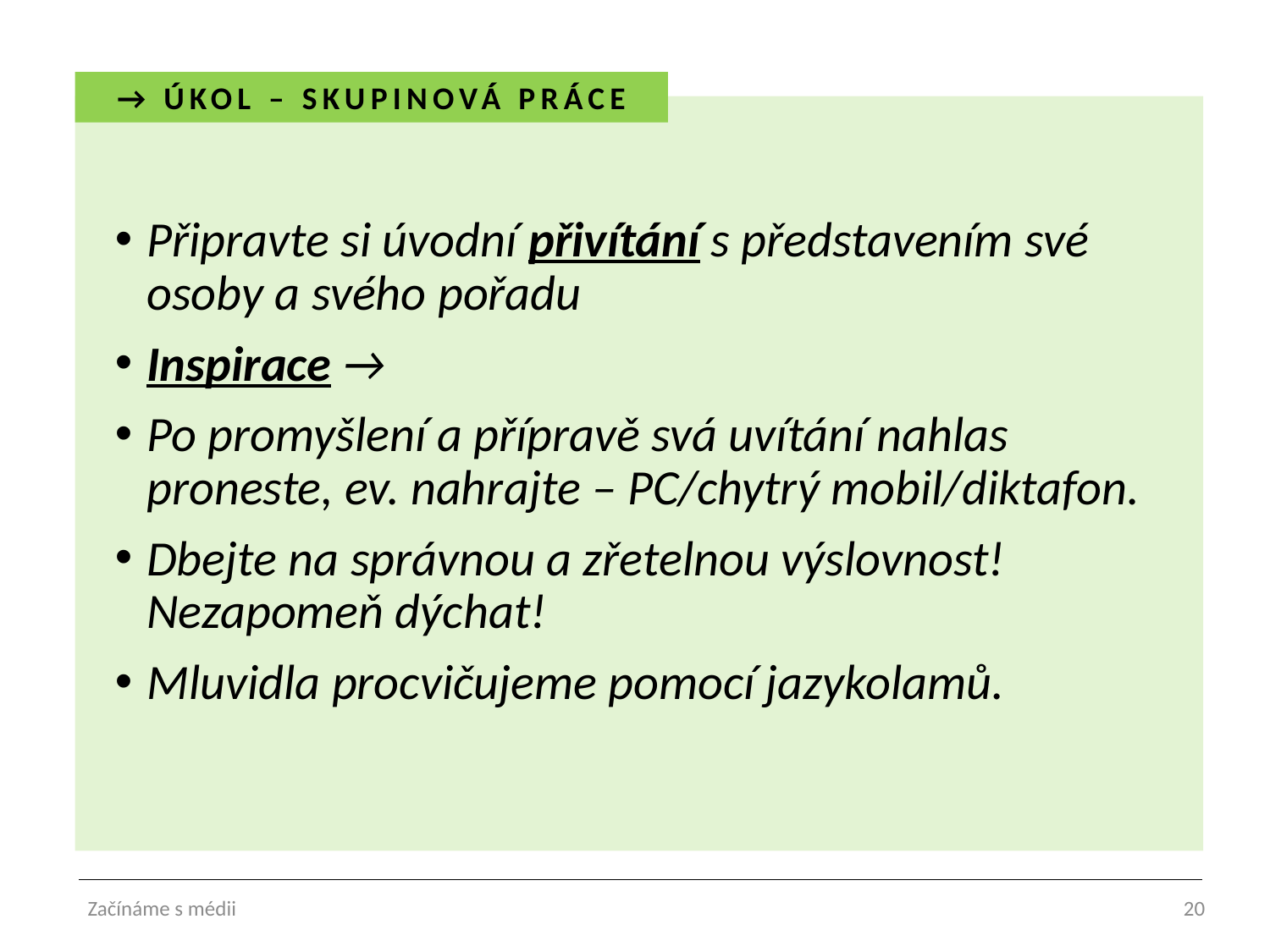

→ ÚKOL – SKUPINOVÁ PRÁCE

Připravte si úvodní přivítání s představením své osoby a svého pořadu
Inspirace →
Po promyšlení a přípravě svá uvítání nahlas proneste, ev. nahrajte – PC/chytrý mobil/diktafon.
Dbejte na správnou a zřetelnou výslovnost! Nezapomeň dýchat!
Mluvidla procvičujeme pomocí jazykolamů.

Začínáme s médii
20